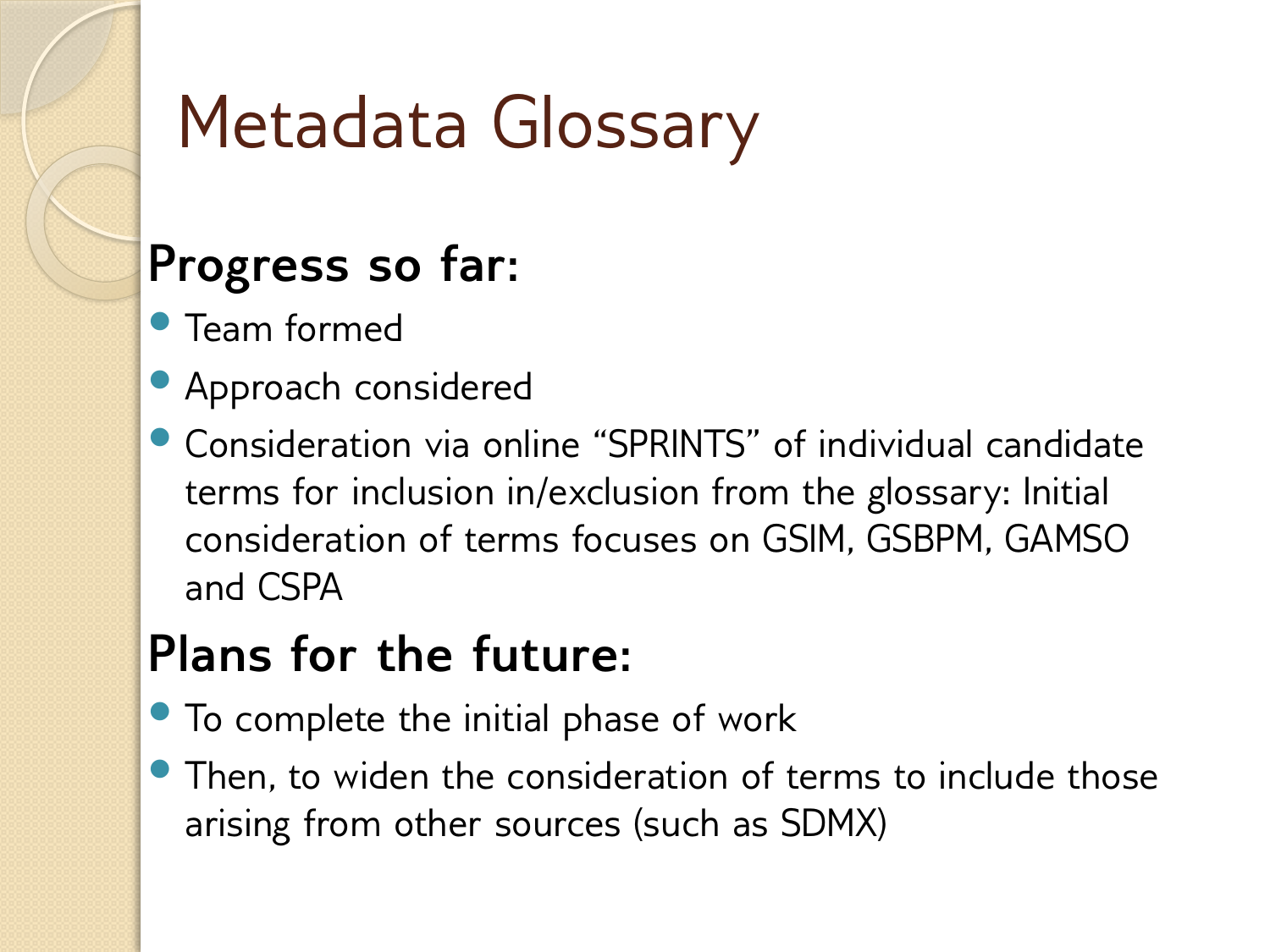

# Metadata Glossary
Progress so far:
Team formed
Approach considered
Consideration via online “SPRINTS” of individual candidate terms for inclusion in/exclusion from the glossary: Initial consideration of terms focuses on GSIM, GSBPM, GAMSO and CSPA
Plans for the future:
To complete the initial phase of work
Then, to widen the consideration of terms to include those arising from other sources (such as SDMX)